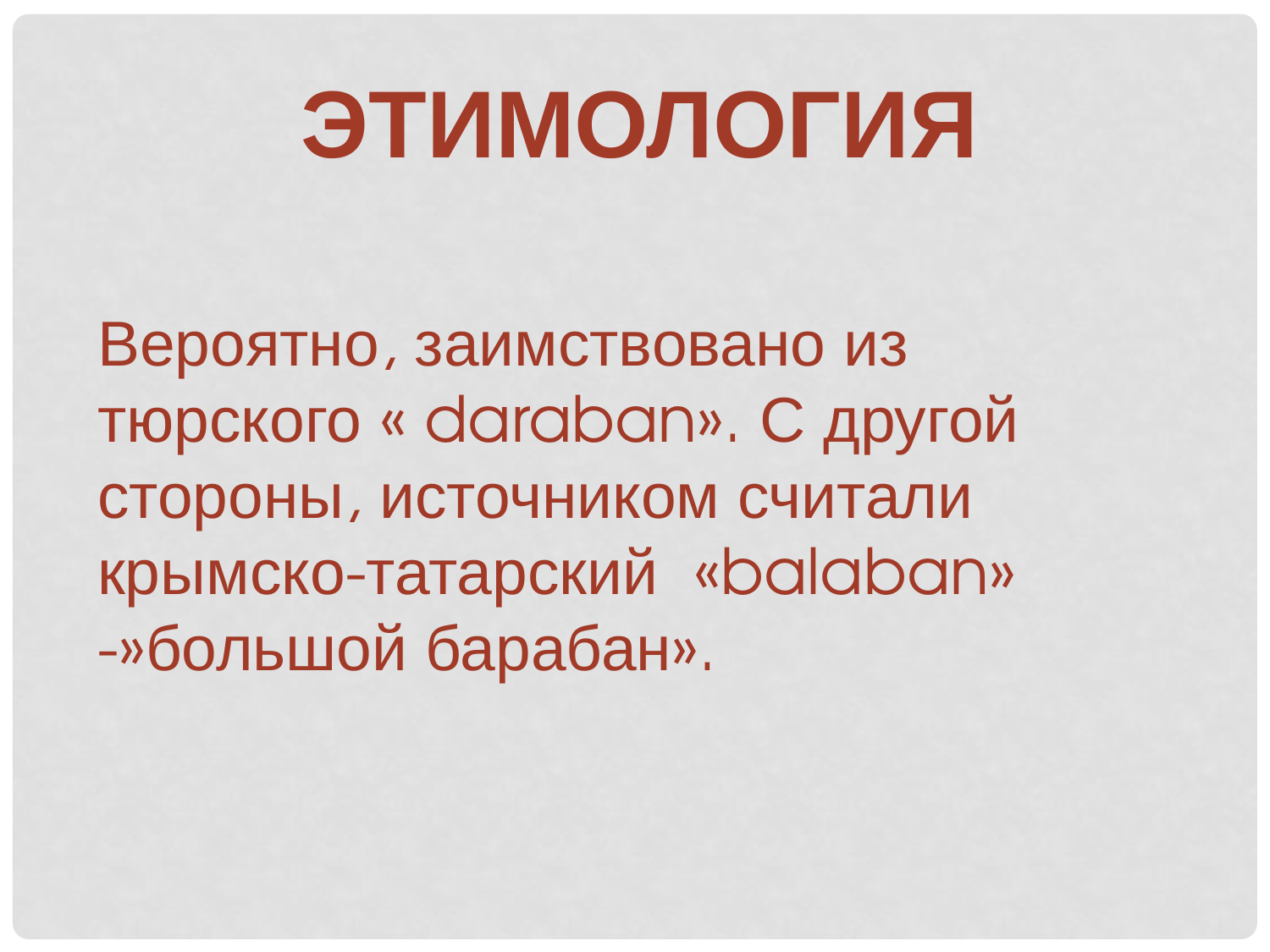

ЭТИМОЛОГИЯ
Вероятно, заимствовано из тюрского « daraban». С другой стороны, источником считали крымско-татарский  «balaban» -»большой барабан».